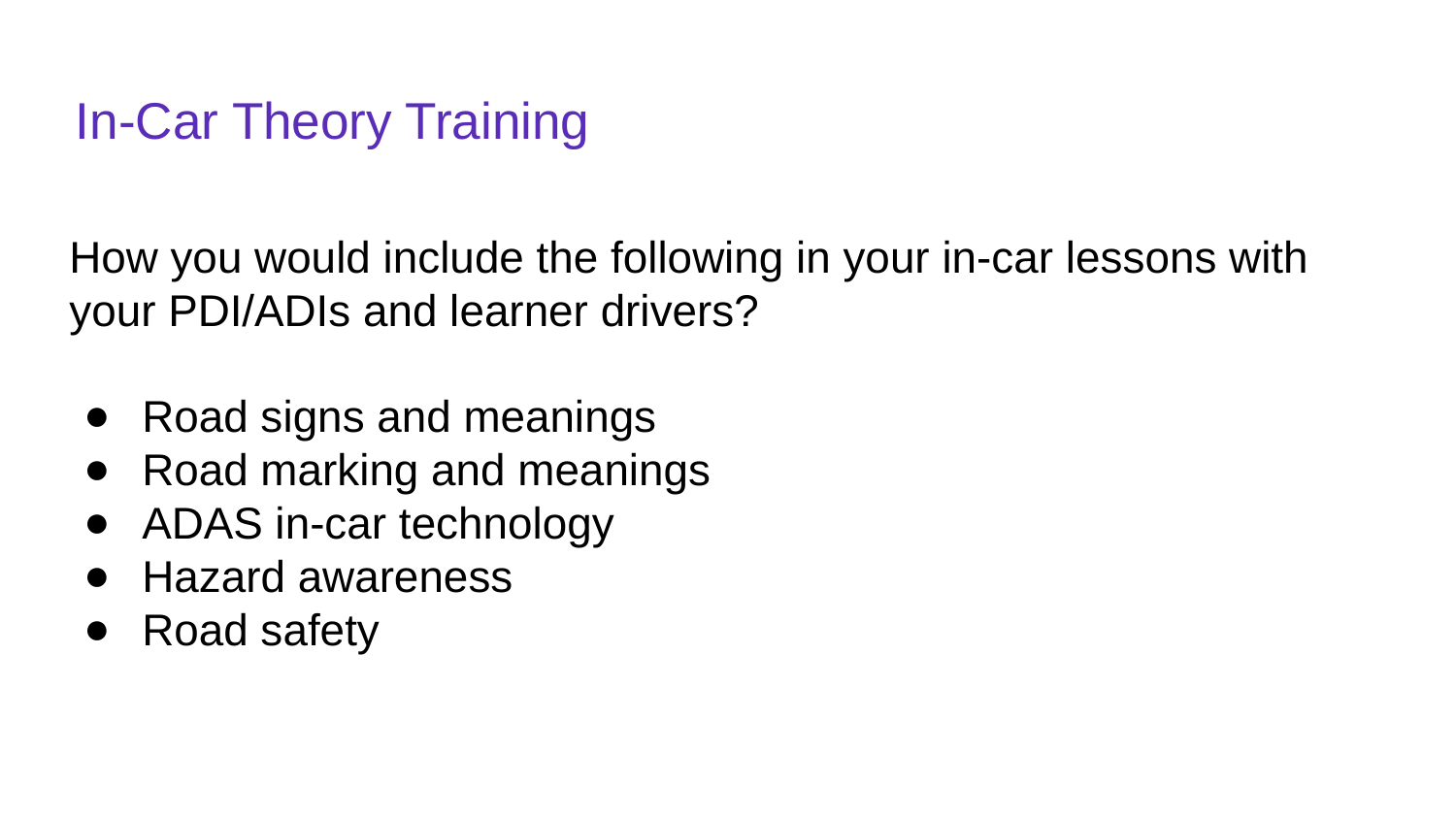

# In-Car Theory Training
How you would include the following in your in-car lessons with your PDI/ADIs and learner drivers?

Road signs and meanings
Road marking and meanings
ADAS in-car technology
Hazard awareness
Road safety